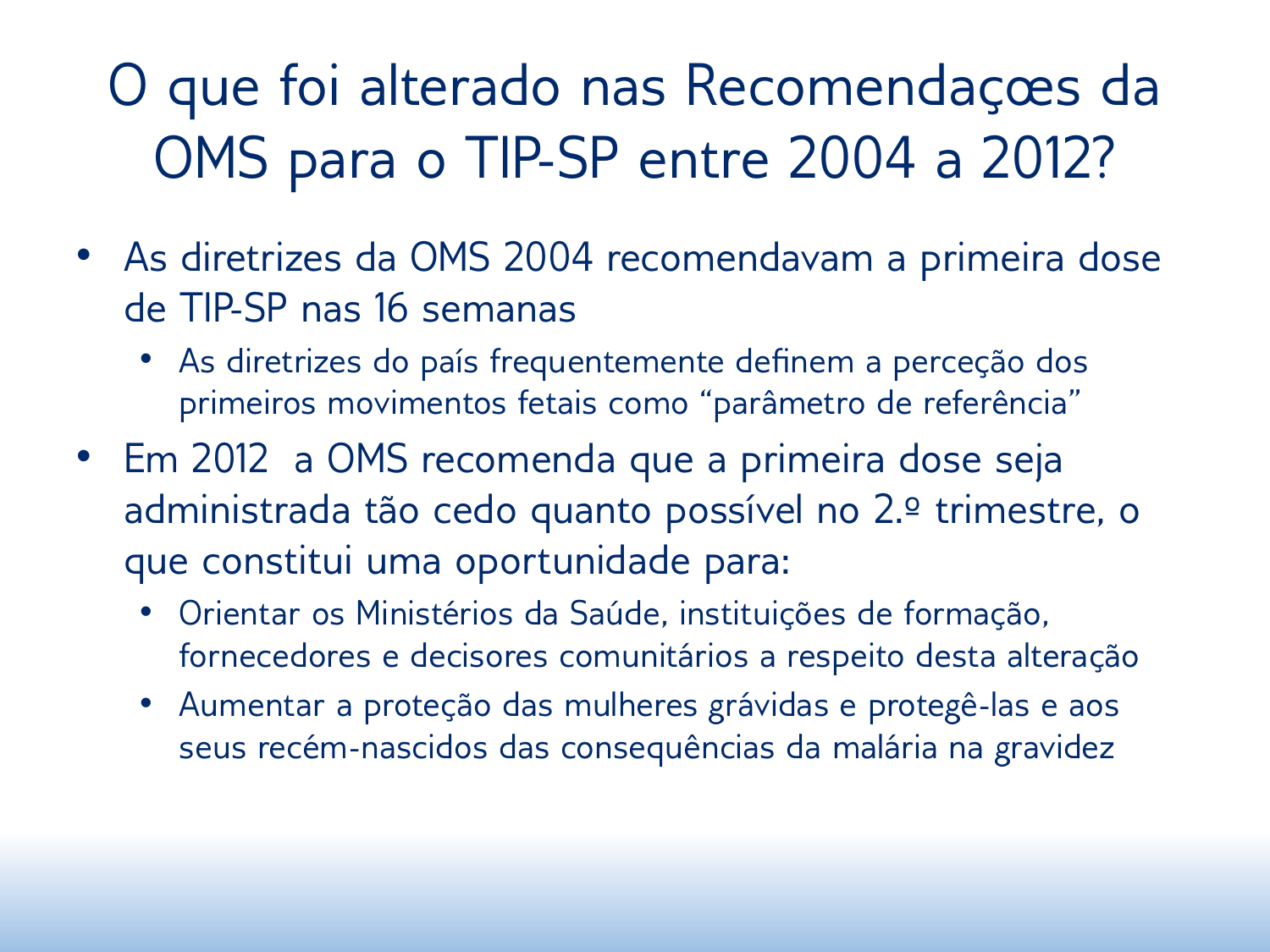

# O que foi alterado nas Recomendaçoes da OMS para o TIP-SP entre 2004 a 2012?
As diretrizes da OMS 2004 recomendavam a primeira dose de TIP-SP nas 16 semanas
As diretrizes do país frequentemente definem a perceção dos primeiros movimentos fetais como “parâmetro de referência”
Em 2012  a OMS recomenda que a primeira dose seja administrada tão cedo quanto possível no 2.º trimestre, o que constitui uma oportunidade para:
Orientar os Ministérios da Saúde, instituições de formação, fornecedores e decisores comunitários a respeito desta alteração
Aumentar a proteção das mulheres grávidas e protegê-las e aos seus recém-nascidos das consequências da malária na gravidez